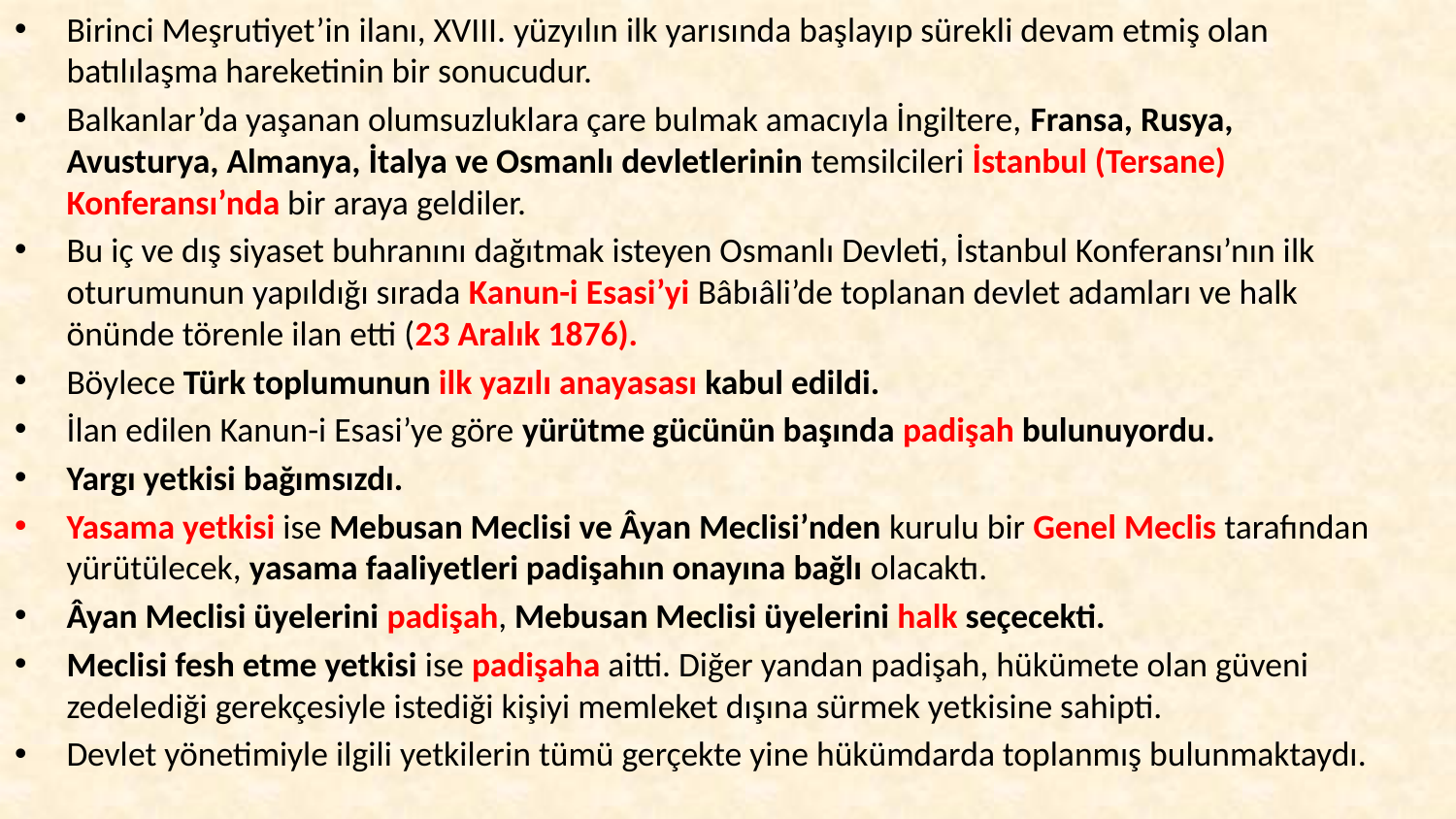

Birinci Meşrutiyet’in ilanı, XVIII. yüzyılın ilk yarısında başlayıp sürekli devam etmiş olan batılılaşma hareketinin bir sonucudur.
Balkanlar’da yaşanan olumsuzluklara çare bulmak amacıyla İngiltere, Fransa, Rusya, Avusturya, Almanya, İtalya ve Osmanlı devletlerinin temsilcileri İstanbul (Tersane) Konferansı’nda bir araya geldiler.
Bu iç ve dış siyaset buhranını dağıtmak isteyen Osmanlı Devleti, İstanbul Konferansı’nın ilk oturumunun yapıldığı sırada Kanun-i Esasi’yi Bâbıâli’de toplanan devlet adamları ve halk önünde törenle ilan etti (23 Aralık 1876).
Böylece Türk toplumunun ilk yazılı anayasası kabul edildi.
İlan edilen Kanun-i Esasi’ye göre yürütme gücünün başında padişah bulunuyordu.
Yargı yetkisi bağımsızdı.
Yasama yetkisi ise Mebusan Meclisi ve Âyan Meclisi’nden kurulu bir Genel Meclis tarafından yürütülecek, yasama faaliyetleri padişahın onayına bağlı olacaktı.
Âyan Meclisi üyelerini padişah, Mebusan Meclisi üyelerini halk seçecekti.
Meclisi fesh etme yetkisi ise padişaha aitti. Diğer yandan padişah, hükümete olan güveni zedelediği gerekçesiyle istediği kişiyi memleket dışına sürmek yetkisine sahipti.
Devlet yönetimiyle ilgili yetkilerin tümü gerçekte yine hükümdarda toplanmış bulunmaktaydı.